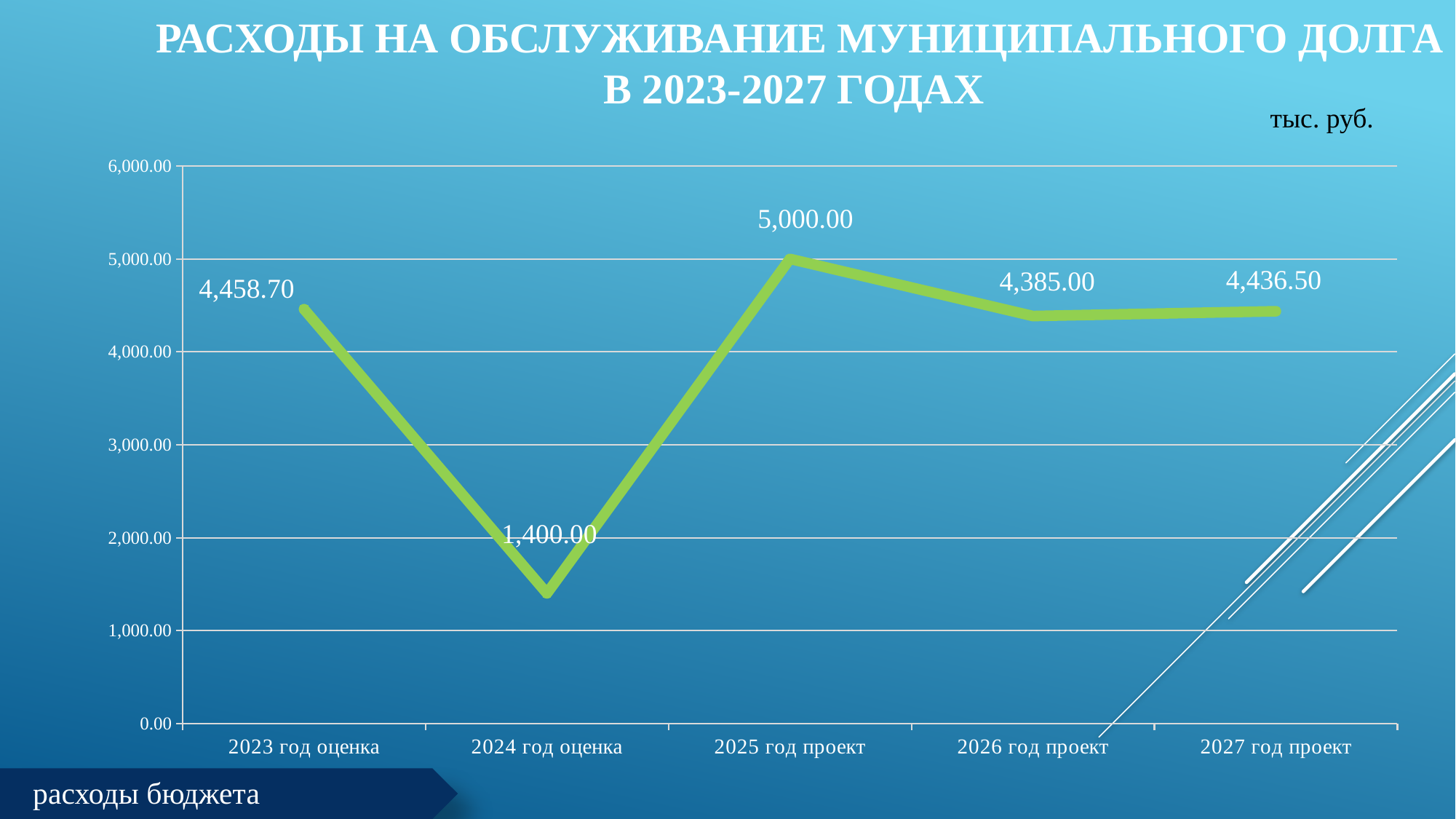

Расходы на обслуживание муниципального долга в 2023-2027 годах
тыс. руб.

### Chart

| Category | Ряд 1 |
|---|---|
| 2023 год оценка | 4458.7 |
| 2024 год оценка | 1400.0 |
| 2025 год проект | 5000.0 |
| 2026 год проект | 4385.0 |
| 2027 год проект | 4436.5 |
расходы бюджета